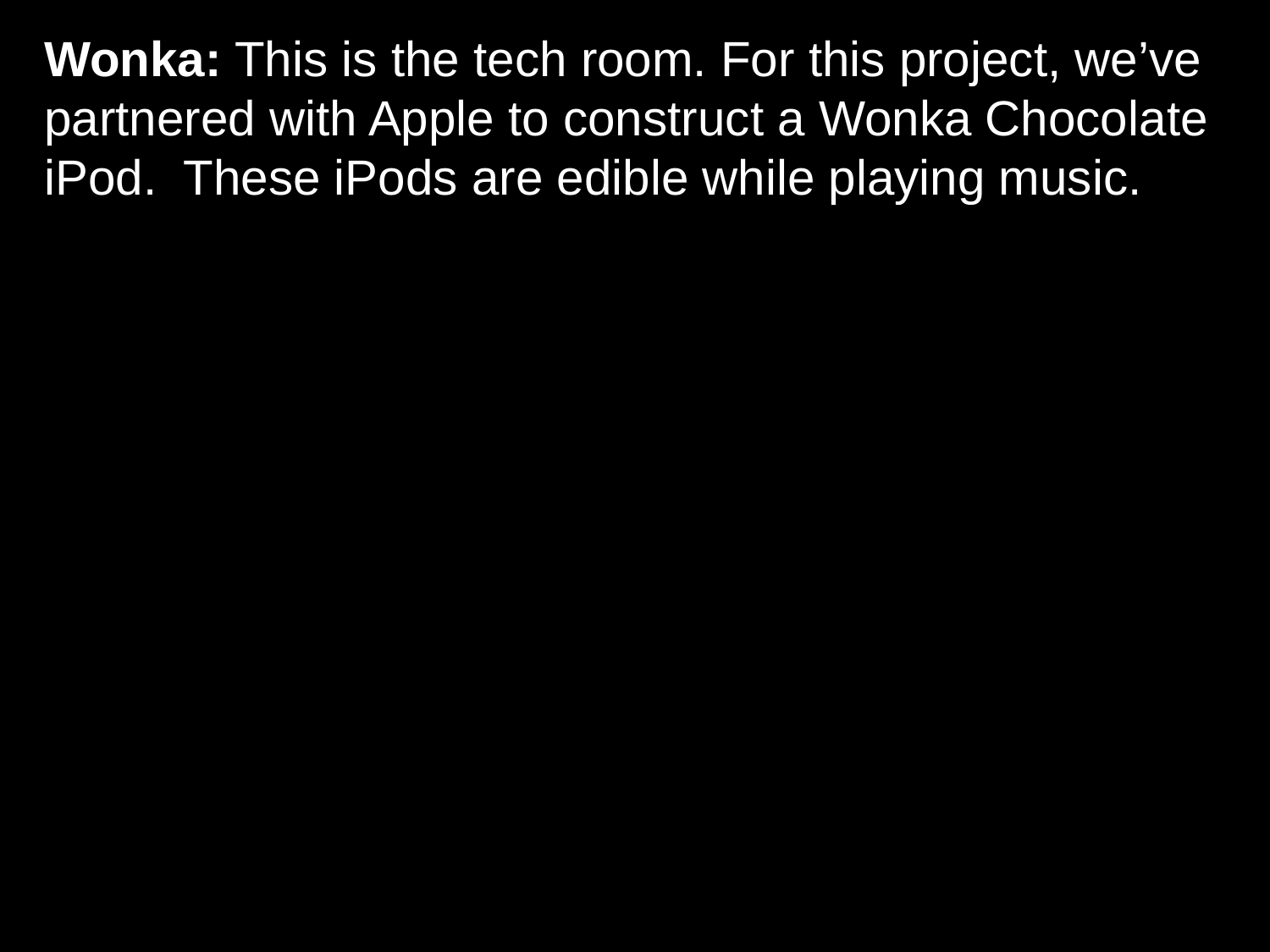

# Wonka: This is the tech room. For this project, we’ve partnered with Apple to construct a Wonka Chocolate iPod.  These iPods are edible while playing music.